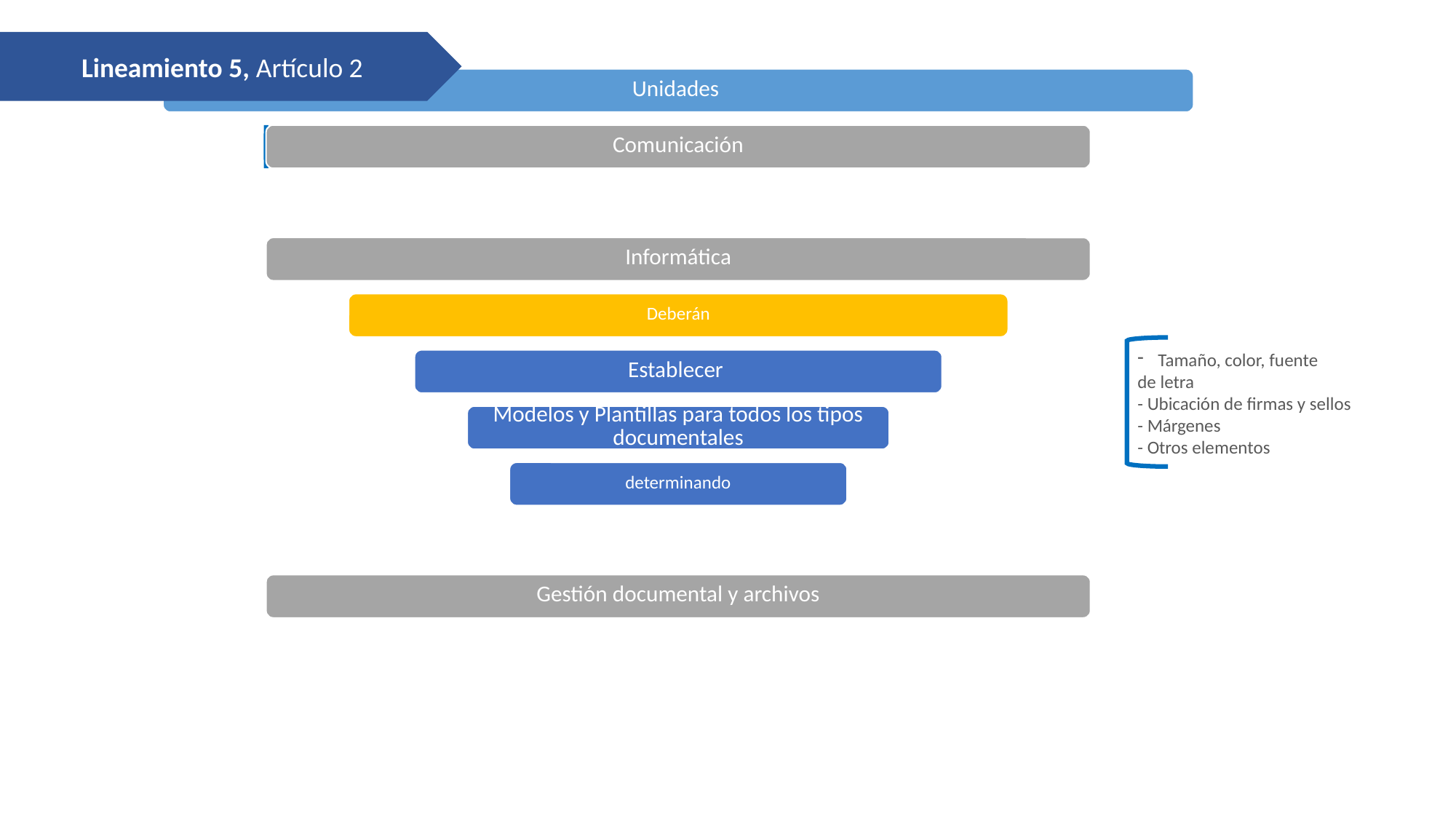

Lineamiento 5, Artículo 2
Unidades
Comunicación
Informática
Gestión documental y archivos
Deberán
Establecer
Modelos y Plantillas para todos los tipos documentales
determinando

Tamaño, color, fuente
de letra
- Ubicación de firmas y sellos
- Márgenes
- Otros elementos